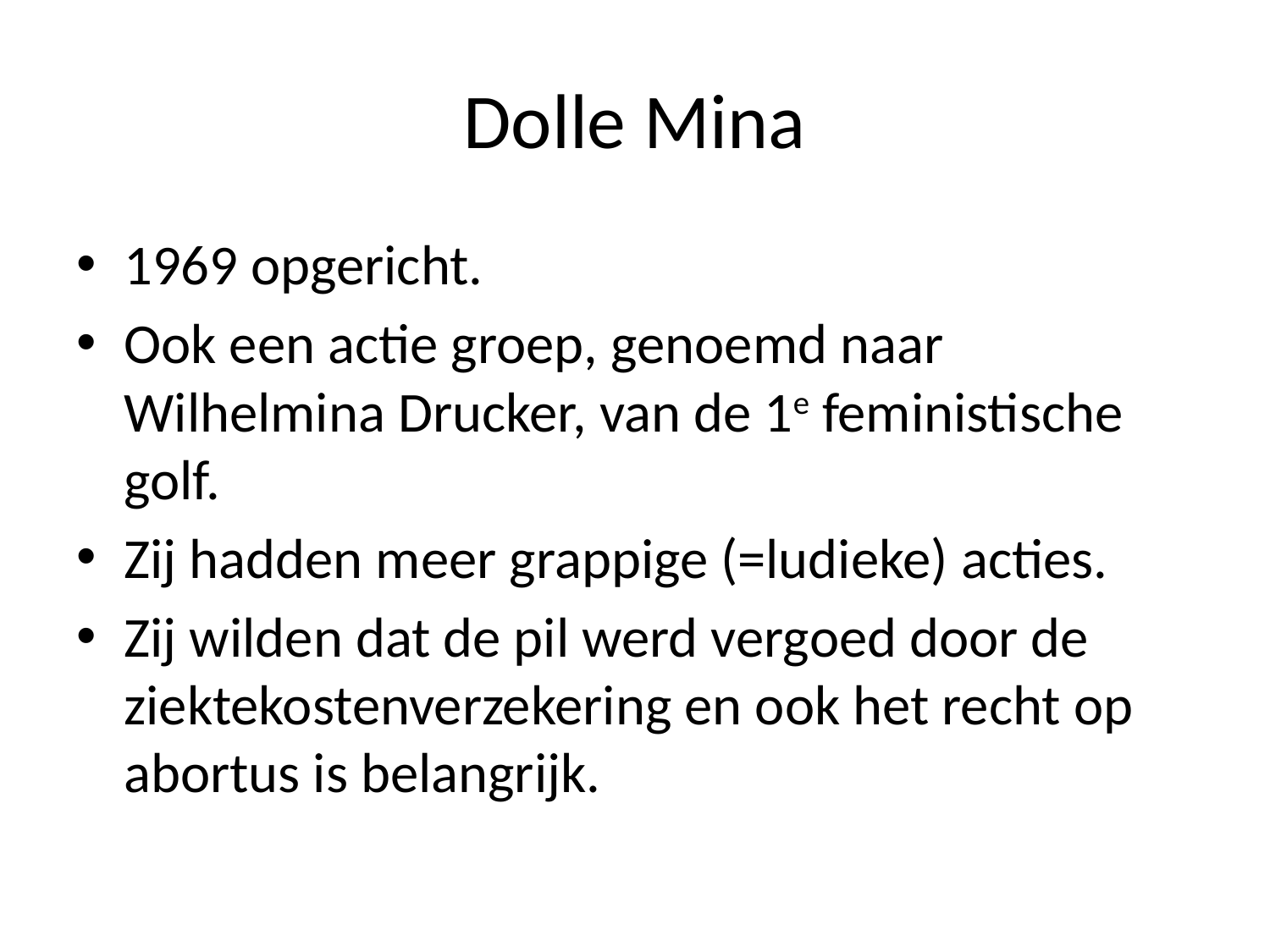

# Dolle Mina
1969 opgericht.
Ook een actie groep, genoemd naar Wilhelmina Drucker, van de 1e feministische golf.
Zij hadden meer grappige (=ludieke) acties.
Zij wilden dat de pil werd vergoed door de ziektekostenverzekering en ook het recht op abortus is belangrijk.